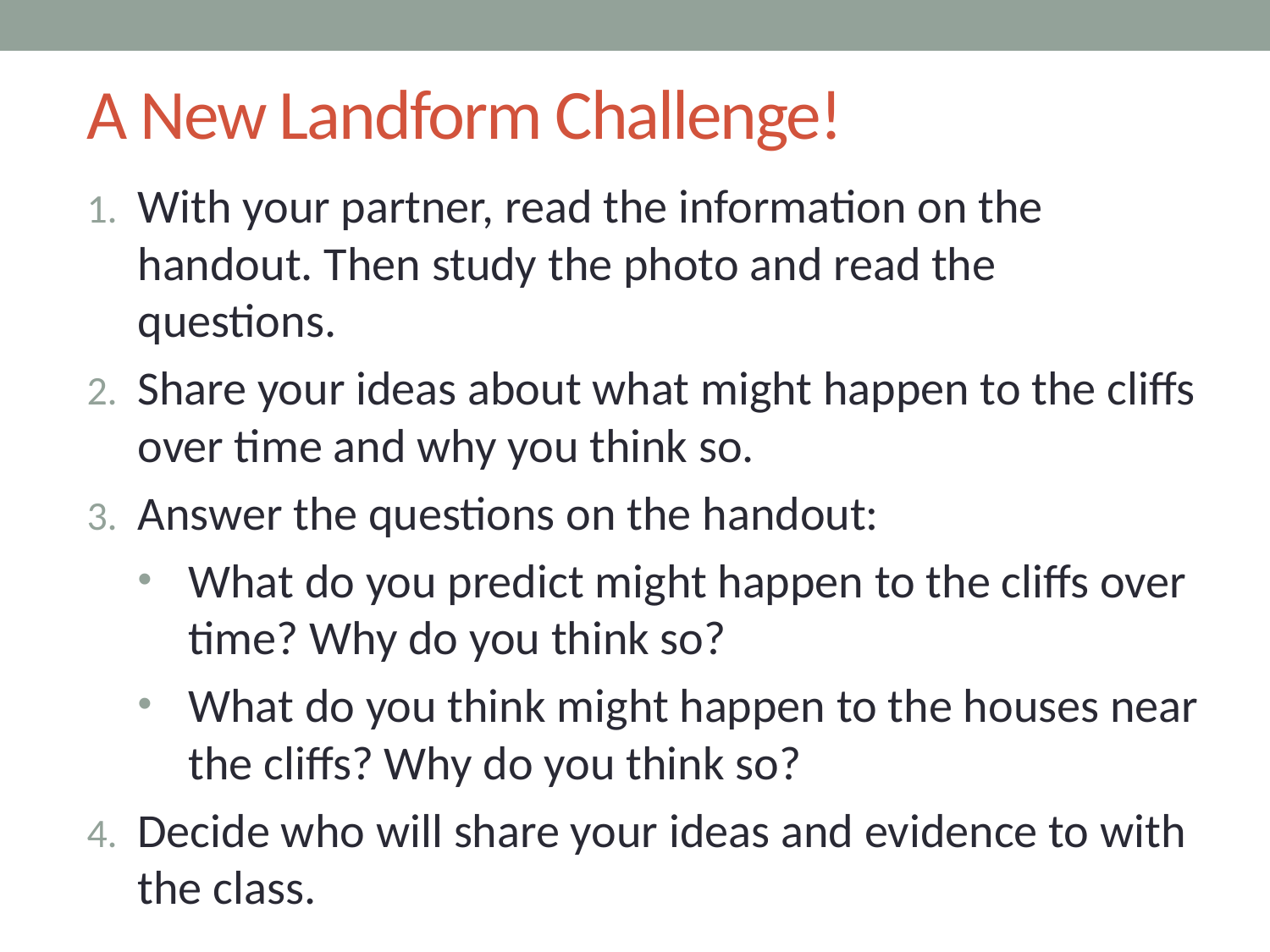

# A New Landform Challenge!
With your partner, read the information on the handout. Then study the photo and read the questions.
Share your ideas about what might happen to the cliffs over time and why you think so.
Answer the questions on the handout:
What do you predict might happen to the cliffs over time? Why do you think so?
What do you think might happen to the houses near the cliffs? Why do you think so?
Decide who will share your ideas and evidence to with the class.